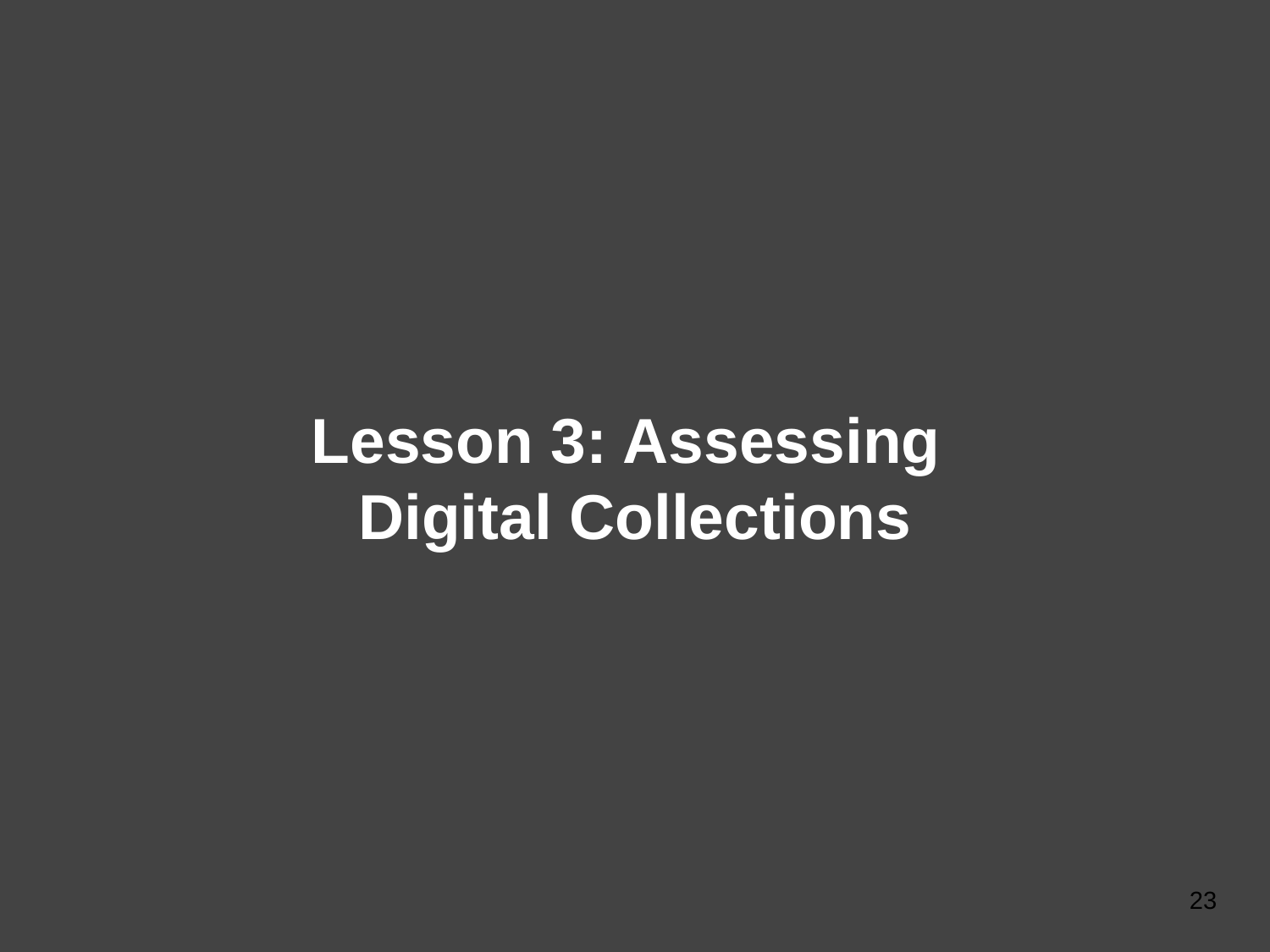

# Lesson 3: Assessing Digital Collections
23